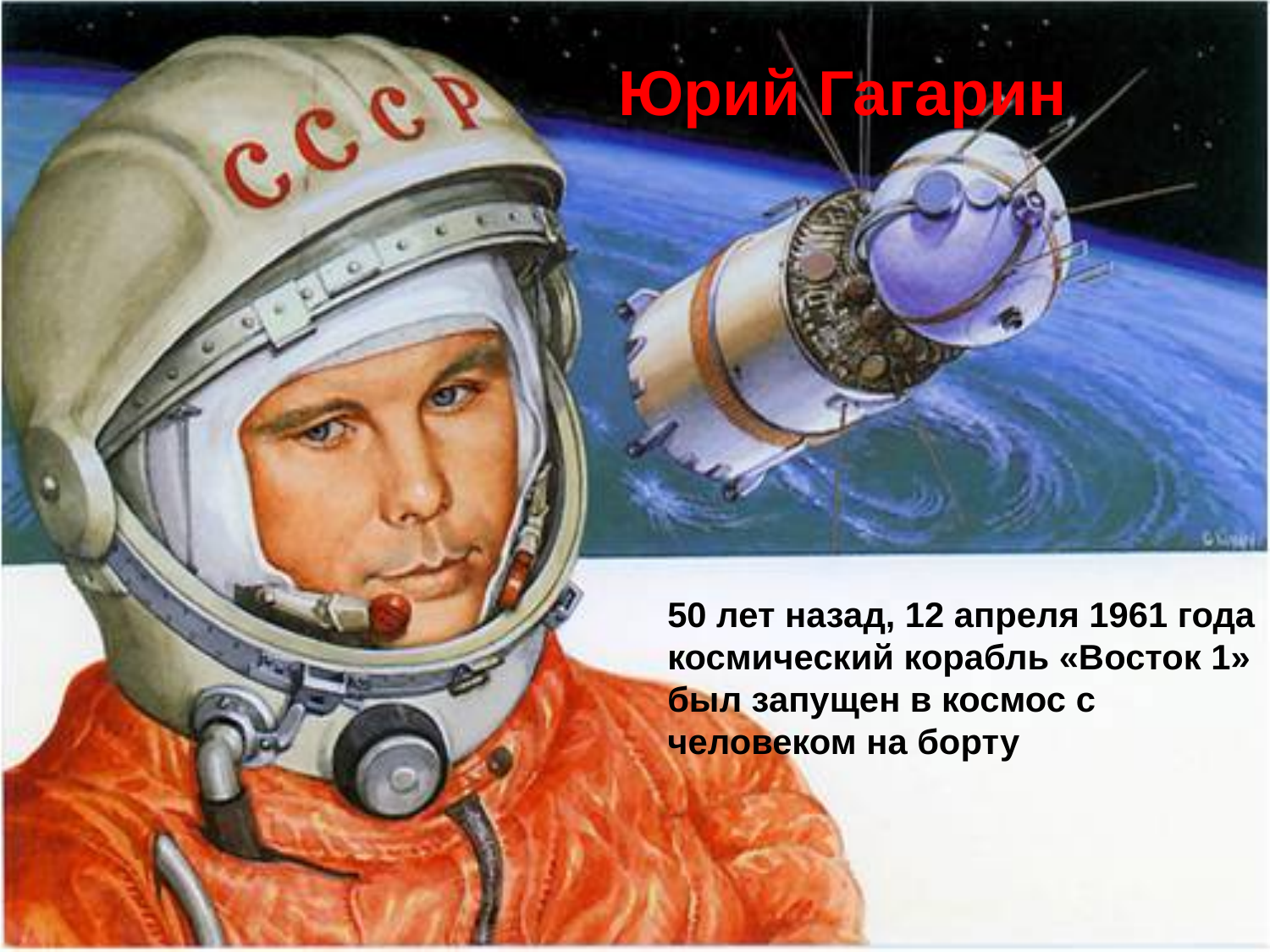

Юрий Гагарин
50 лет назад, 12 апреля 1961 года космический корабль «Восток 1» был запущен в космос с человеком на борту